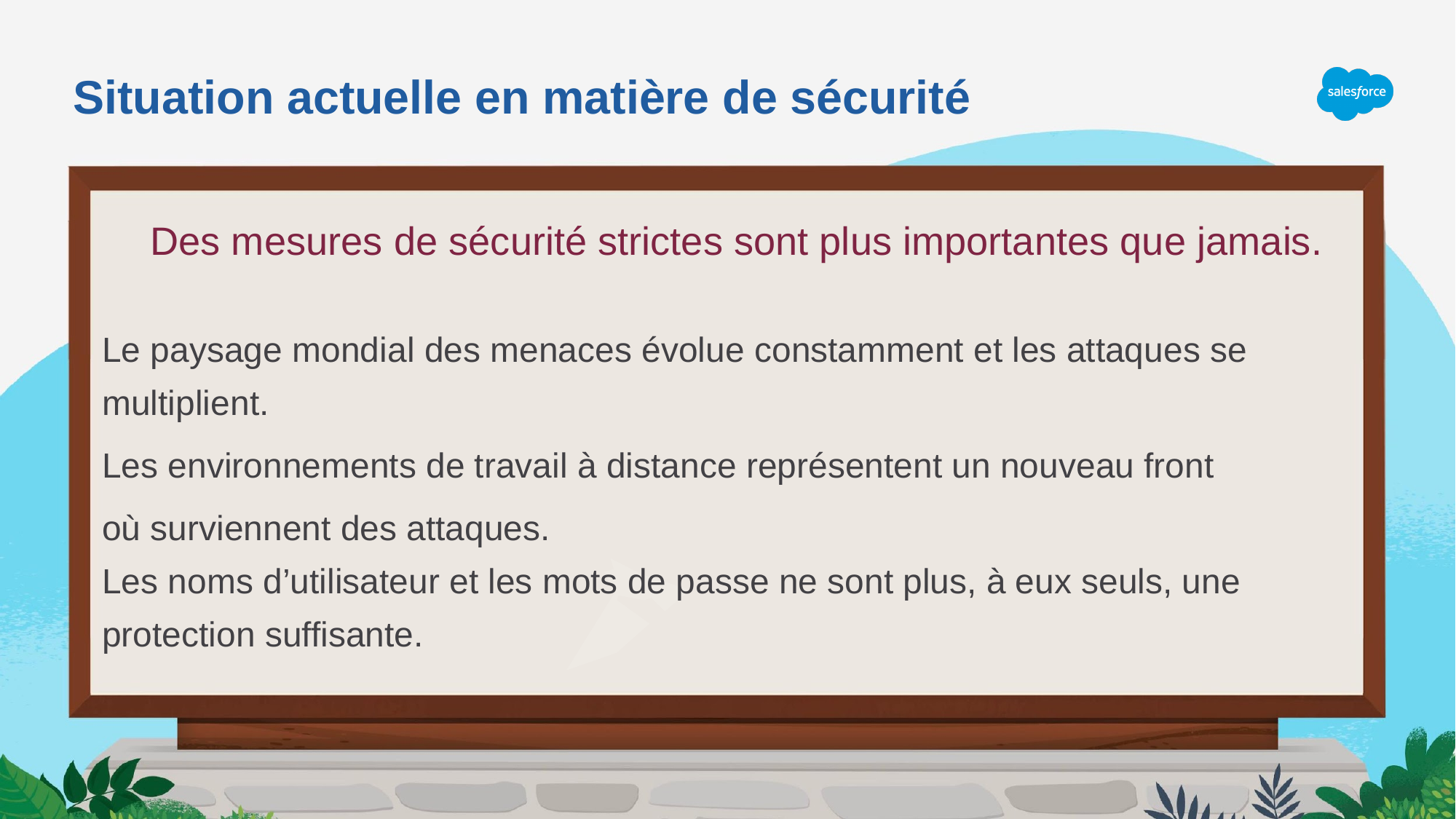

# Situation actuelle en matière de sécurité
Des mesures de sécurité strictes sont plus importantes que jamais.
Le paysage mondial des menaces évolue constamment et les attaques se multiplient.
Les environnements de travail à distance représentent un nouveau front
où surviennent des attaques.
Les noms d’utilisateur et les mots de passe ne sont plus, à eux seuls, une protection suffisante.